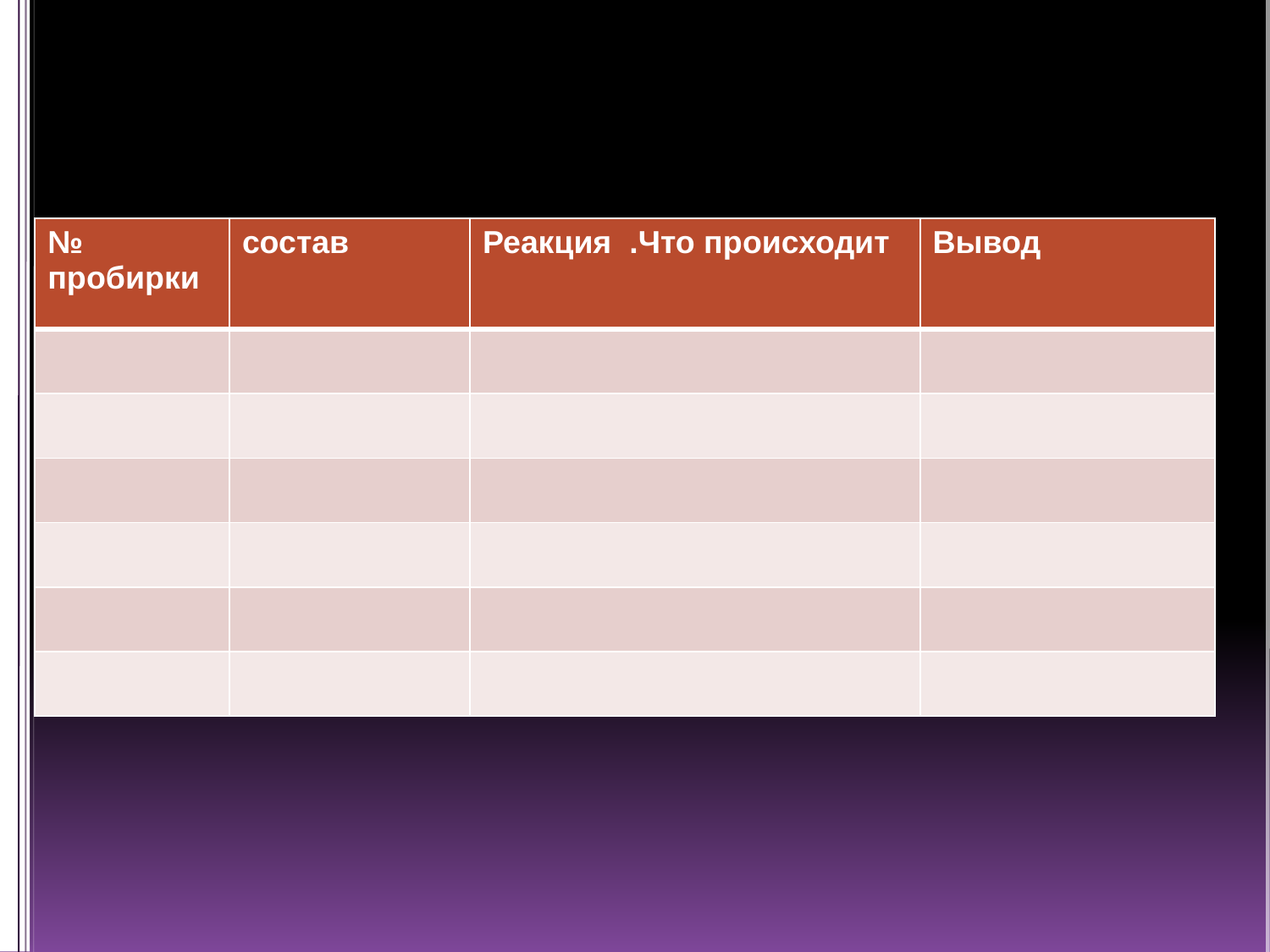

#
| № пробирки | состав | Реакция .Что происходит | Вывод |
| --- | --- | --- | --- |
|  |  |  |  |
|  |  |  |  |
|  |  |  |  |
|  |  |  |  |
|  |  |  |  |
|  |  |  |  |